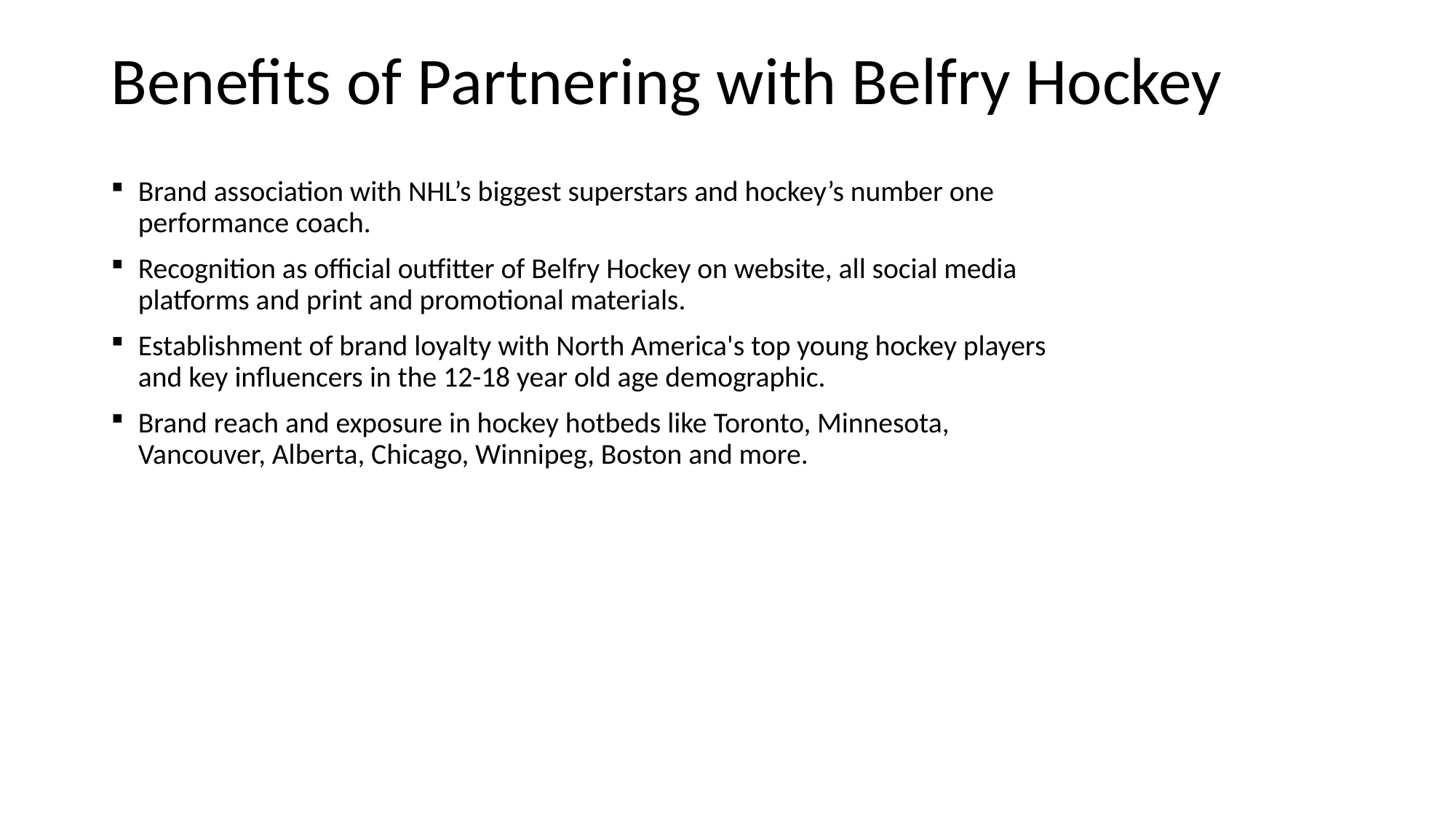

# Benefits of Partnering with Belfry Hockey
Brand association with NHL’s biggest superstars and hockey’s number one performance coach.
Recognition as official outfitter of Belfry Hockey on website, all social media platforms and print and promotional materials.
Establishment of brand loyalty with North America's top young hockey players and key influencers in the 12-18 year old age demographic.
Brand reach and exposure in hockey hotbeds like Toronto, Minnesota, Vancouver, Alberta, Chicago, Winnipeg, Boston and more.